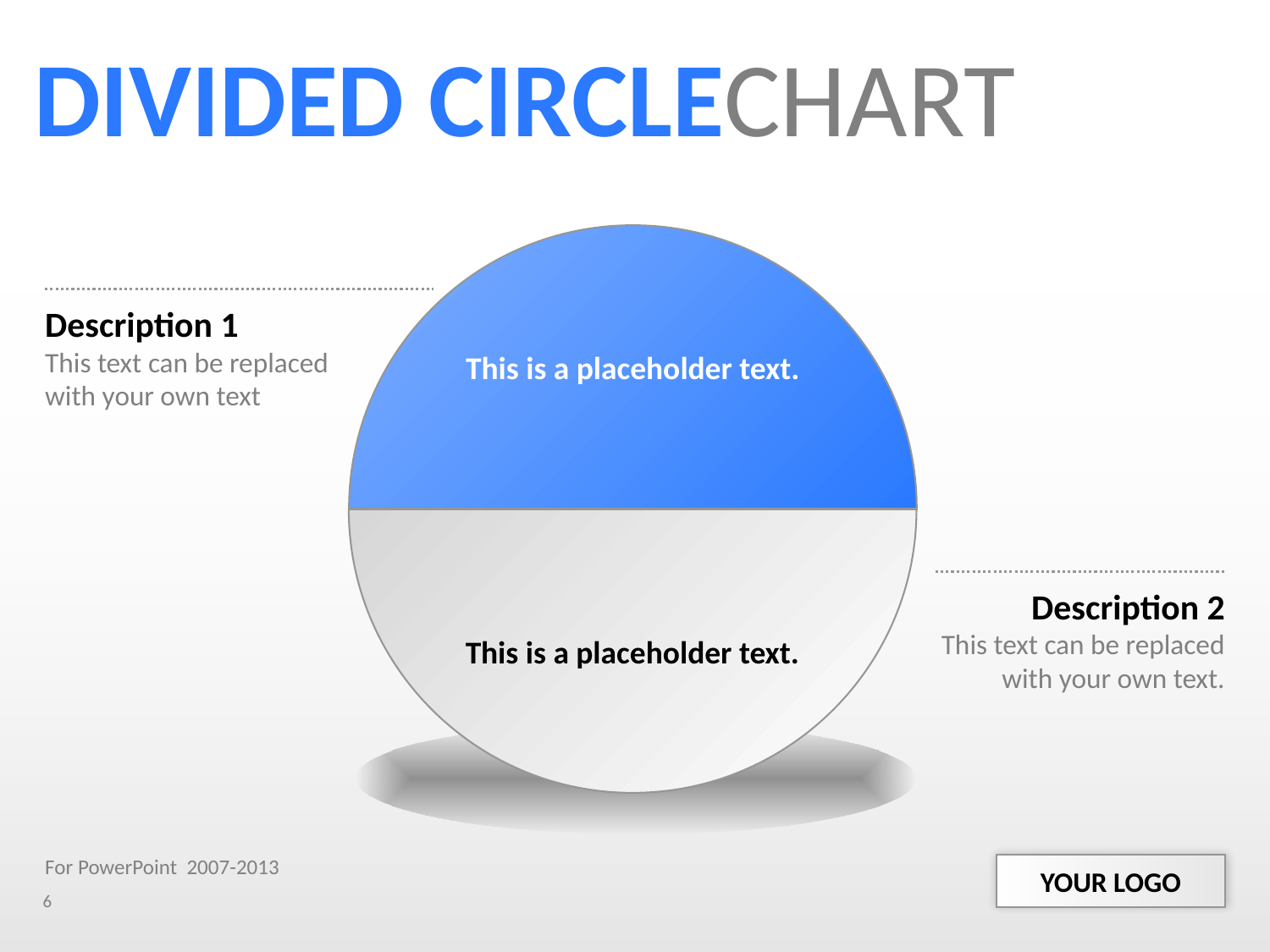

DIVIDED CIRCLECHART
This is a placeholder text.
This is a placeholder text.
Description 1
This text can be replaced with your own text
Description 2
This text can be replaced with your own text.

For PowerPoint  2007-2013